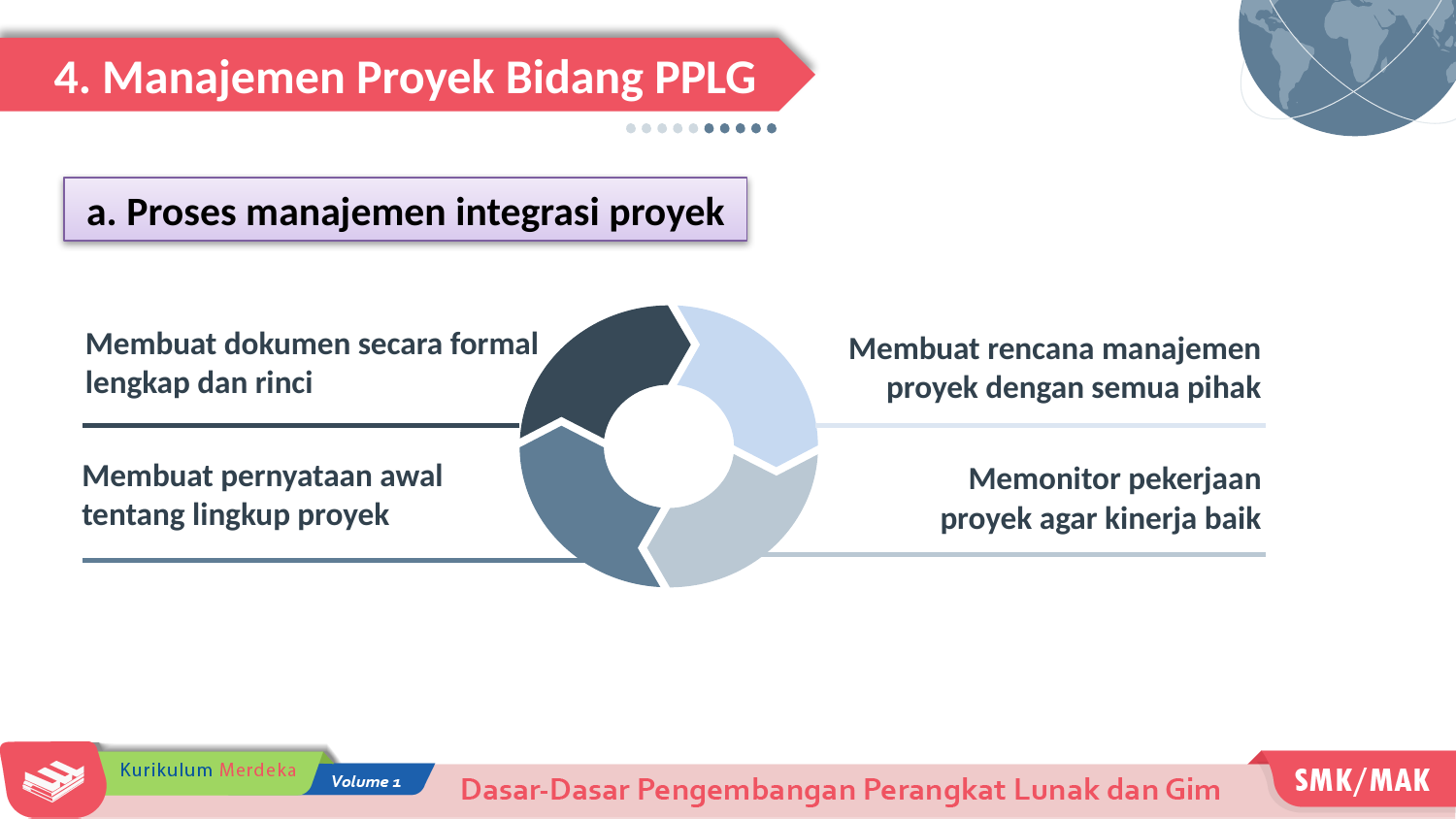

4. Manajemen Proyek Bidang PPLG

a. Proses manajemen integrasi proyek

Membuat dokumen secara formal lengkap dan rinci
Membuat rencana manajemen proyek dengan semua pihak

Membuat pernyataan awal tentang lingkup proyek
Memonitor pekerjaan proyek agar kinerja baik